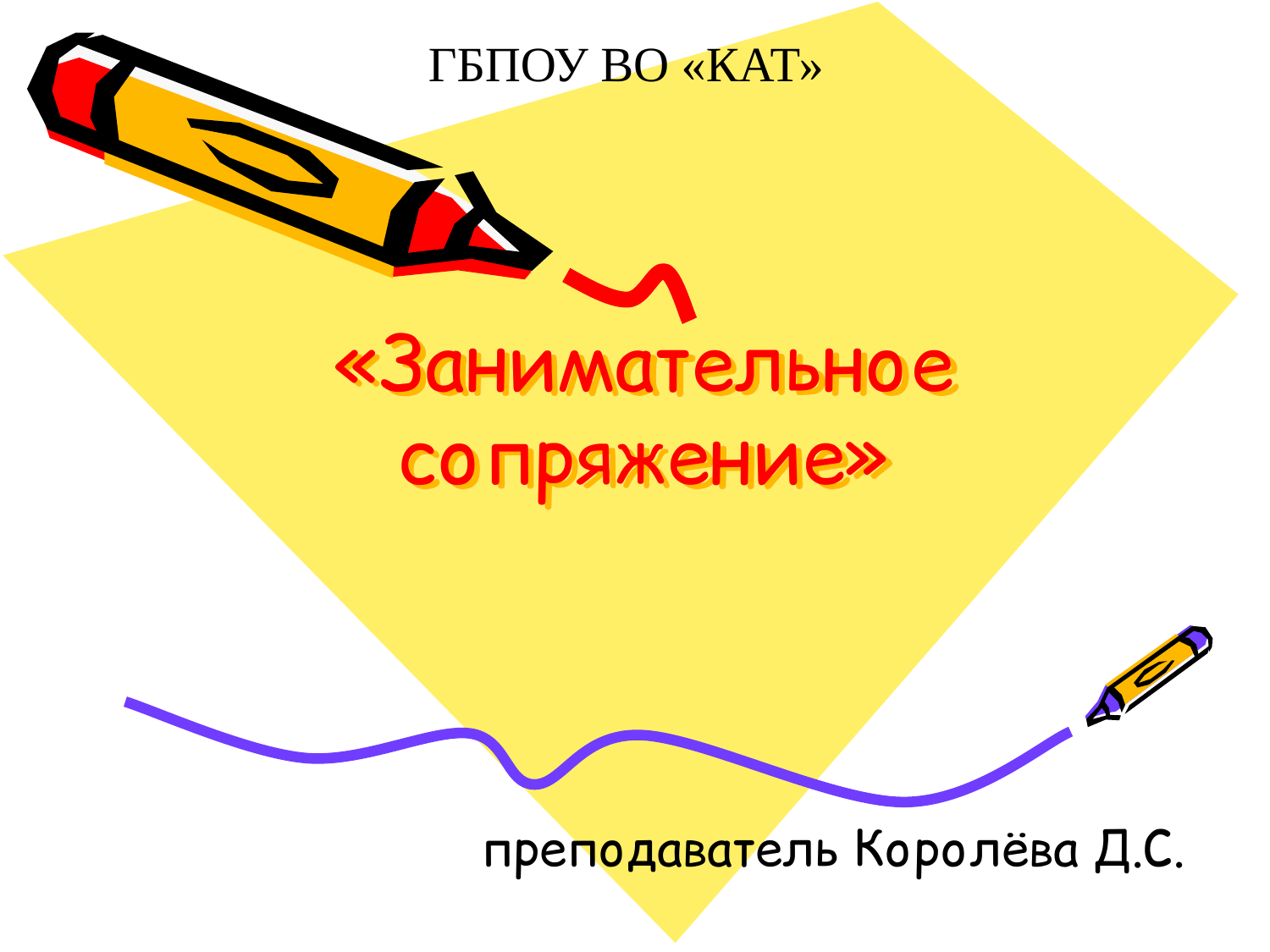

ГБПОУ ВО «КАТ»

# «Занимательное сопряжение»
преподаватель Королёва Д.С.